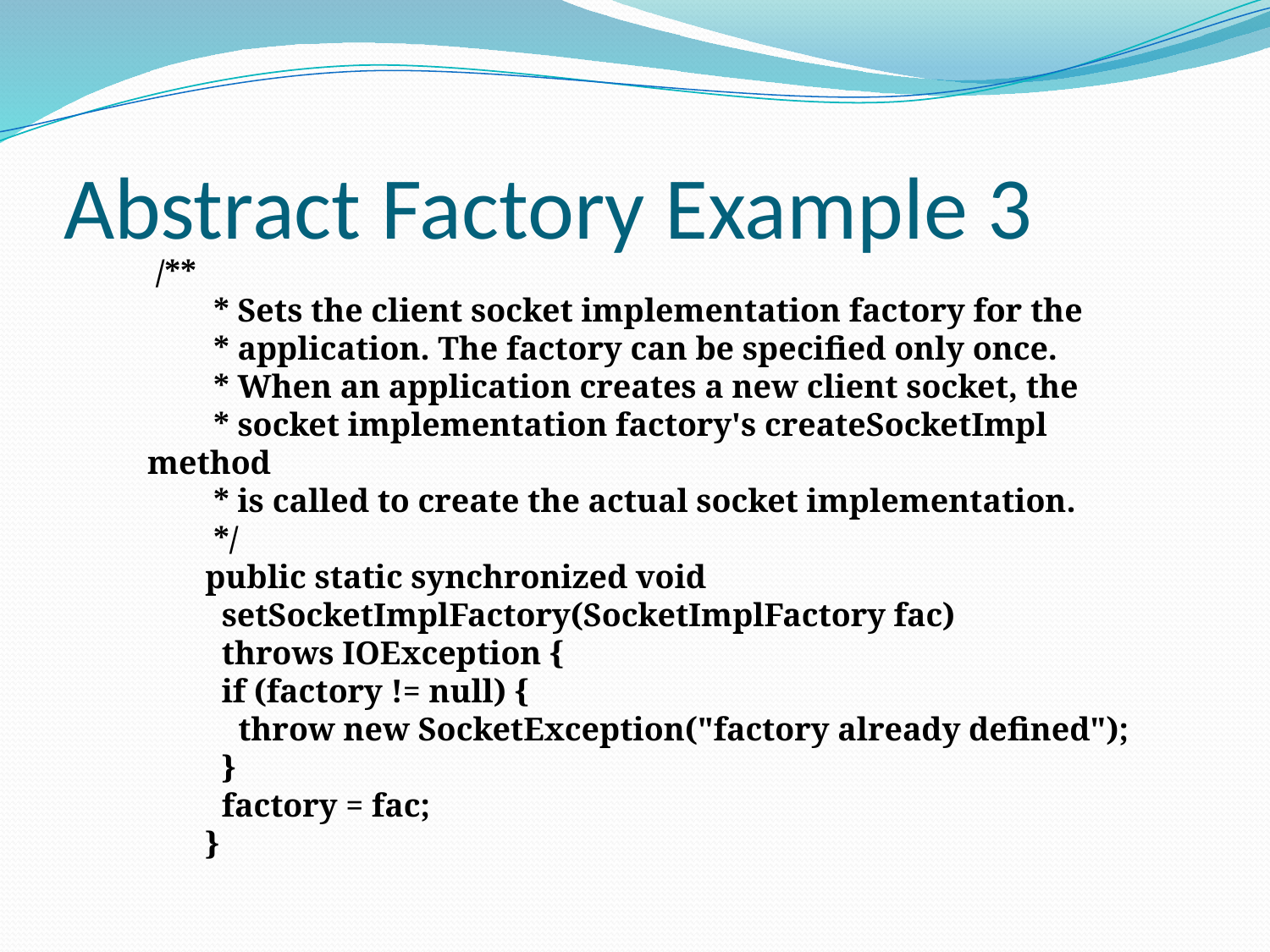

# Abstract Factory Example 3
 /**
        * Sets the client socket implementation factory for the
        * application. The factory can be specified only once.
        * When an application creates a new client socket, the
        * socket implementation factory's createSocketImpl method
        * is called to create the actual socket implementation.
        */
       public static synchronized void
         setSocketImplFactory(SocketImplFactory fac)
         throws IOException {
         if (factory != null) {
           throw new SocketException("factory already defined");
         }
         factory = fac;
       }